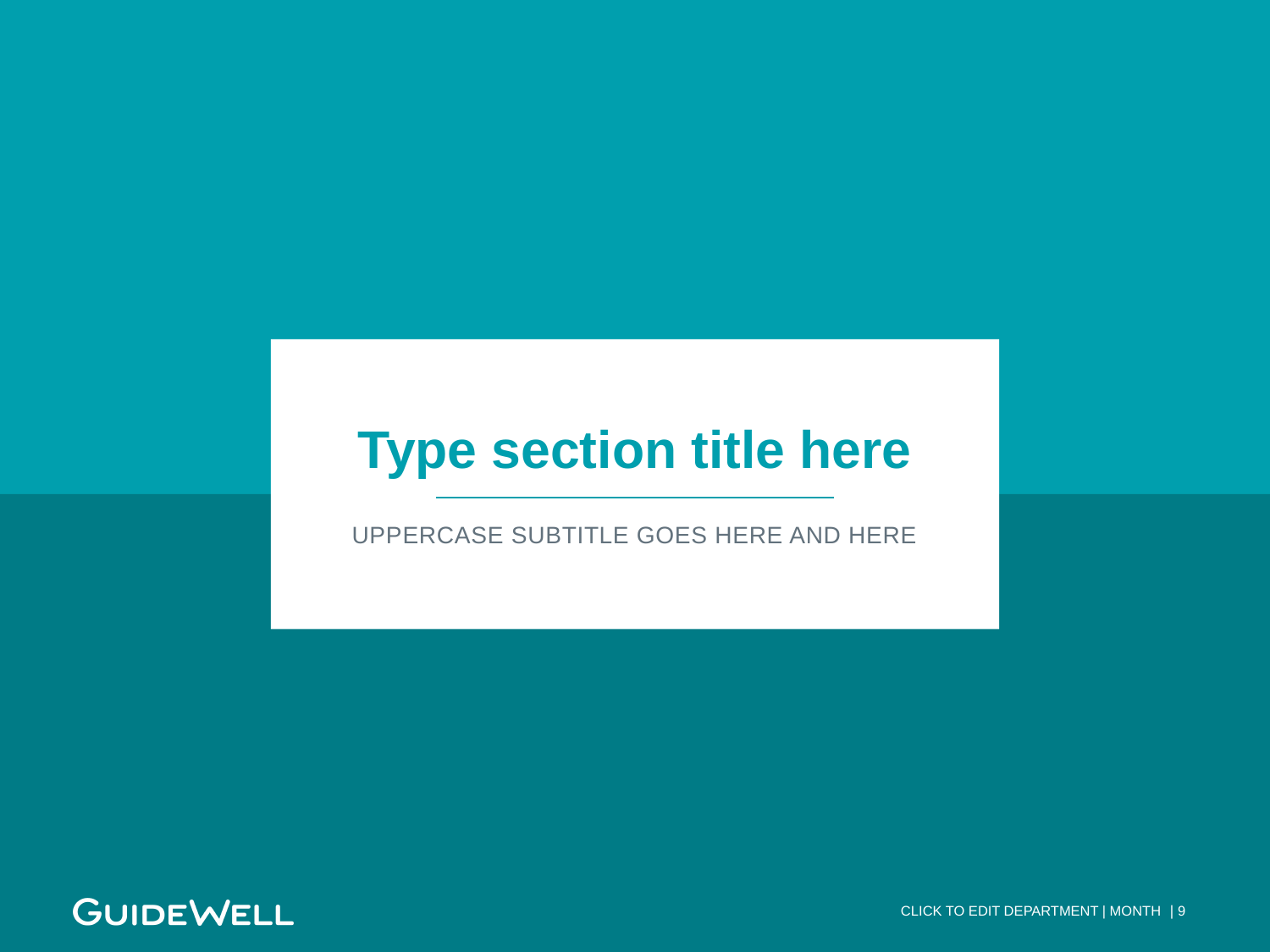

Type section title here
UPPERCASE SUBTITLE GOES HERE AND HERE